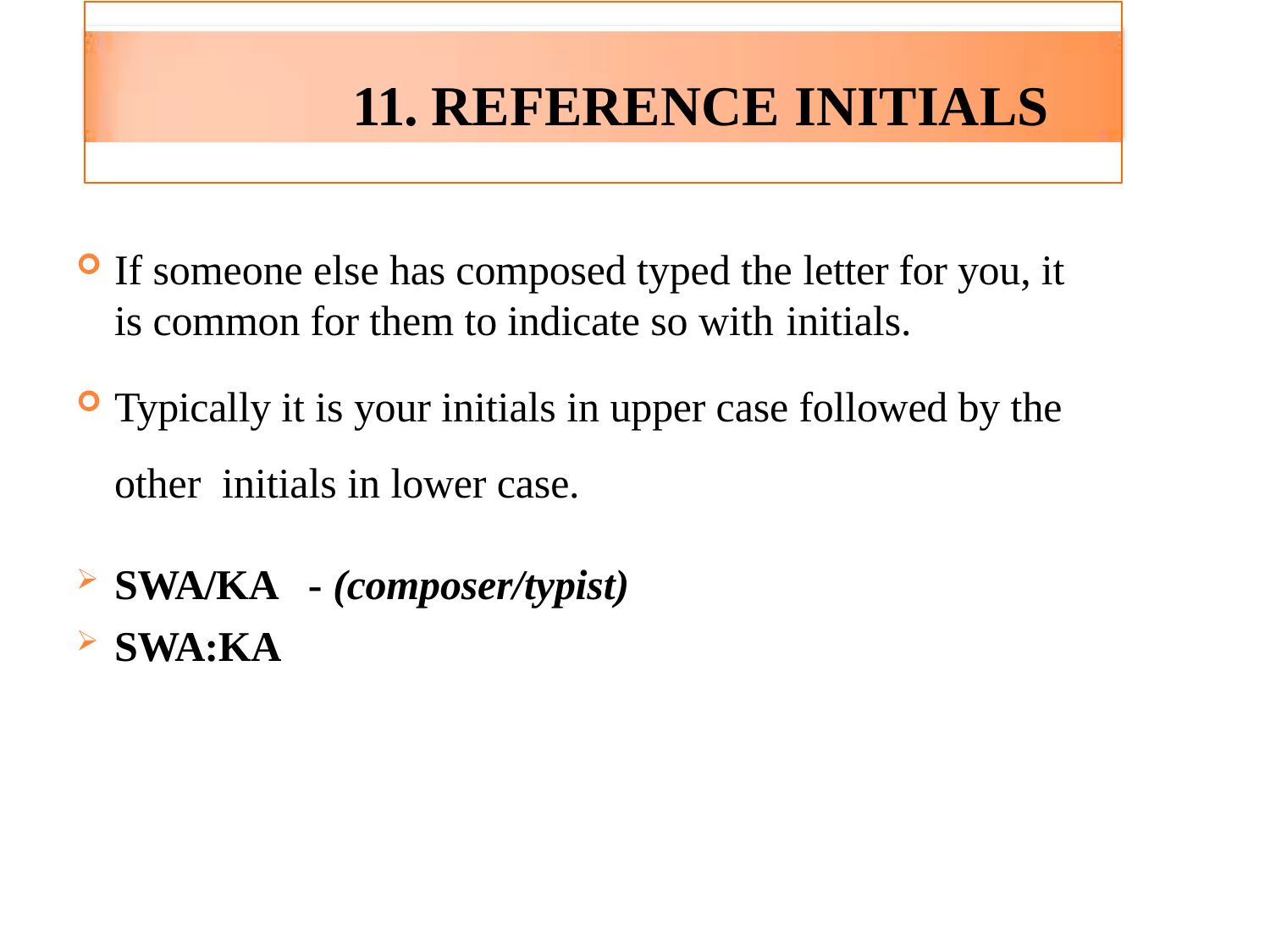

# 11. REFERENCE INITIALS
If someone else has composed typed the letter for you, it is common for them to indicate so with initials.
Typically it is your initials in upper case followed by the other  initials in lower case.

SWA/KA	- (composer/typist)
SWA:KA